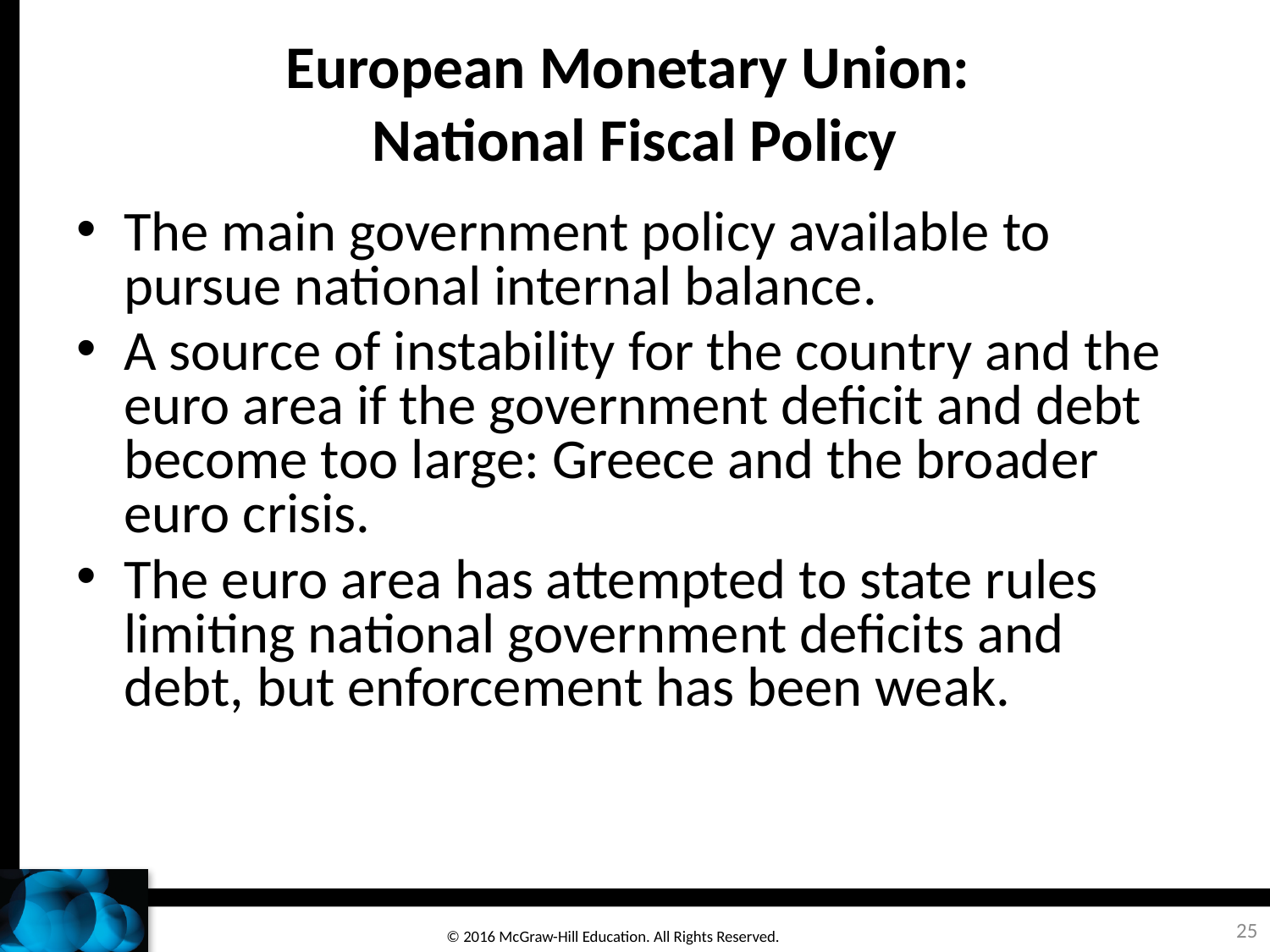

# European Monetary Union: National Fiscal Policy
The main government policy available to pursue national internal balance.
A source of instability for the country and the euro area if the government deficit and debt become too large: Greece and the broader euro crisis.
The euro area has attempted to state rules limiting national government deficits and debt, but enforcement has been weak.

25
© 2016 McGraw-Hill Education. All Rights Reserved.